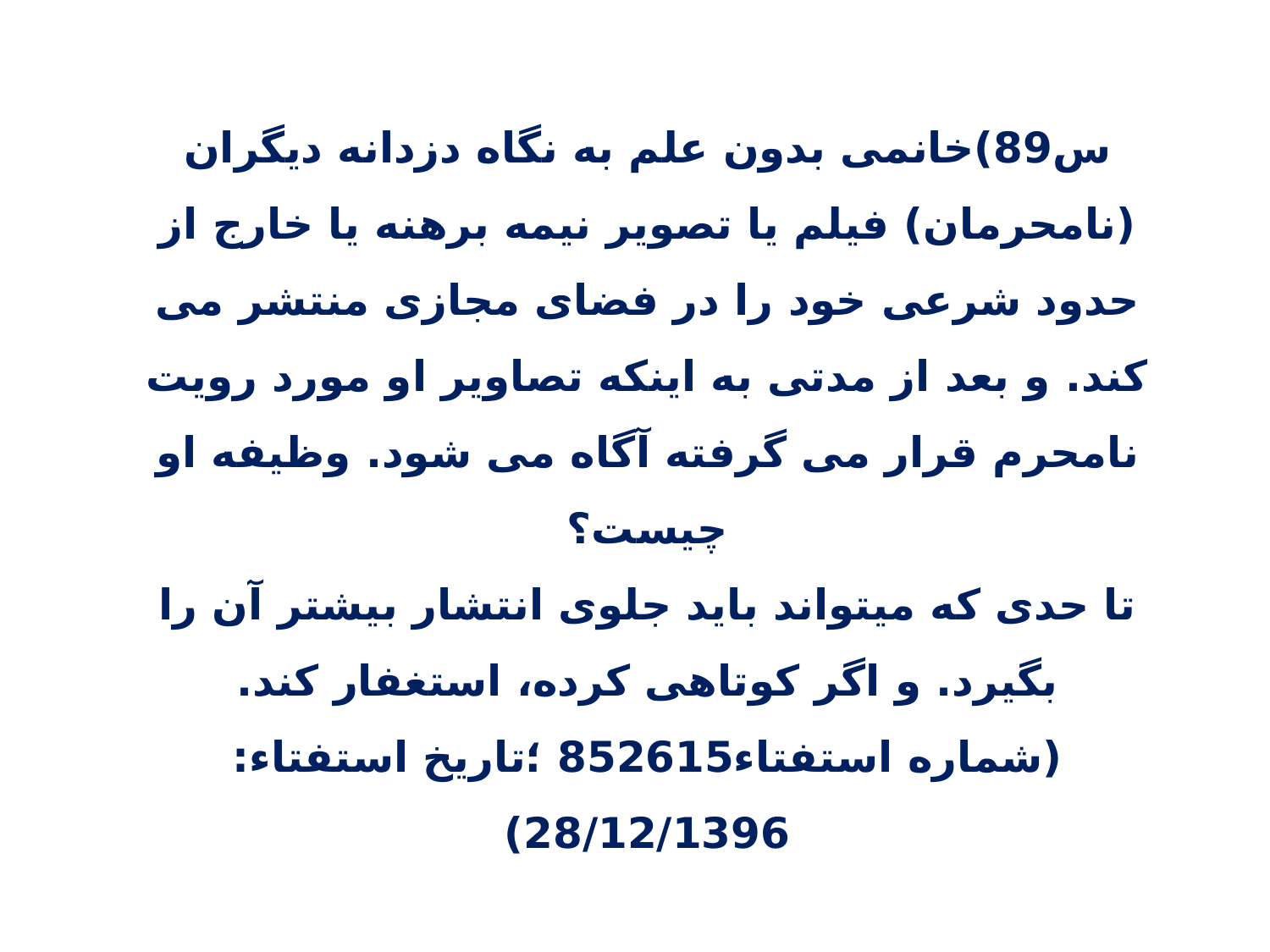

س89)خانمی بدون علم به نگاه دزدانه دیگران (نامحرمان) فیلم یا تصویر نیمه برهنه یا خارج از حدود شرعی خود را در فضای مجازی منتشر می کند. و بعد از مدتی به اینکه تصاویر او مورد رویت نامحرم قرار می گرفته آگاه می شود. وظیفه او چیست؟
تا حدی که میتواند باید جلوی انتشار بیشتر آن را بگیرد. و اگر کوتاهی کرده، استغفار کند.
(شماره استفتاء852615 ؛تاریخ استفتاء: 28/12/1396)